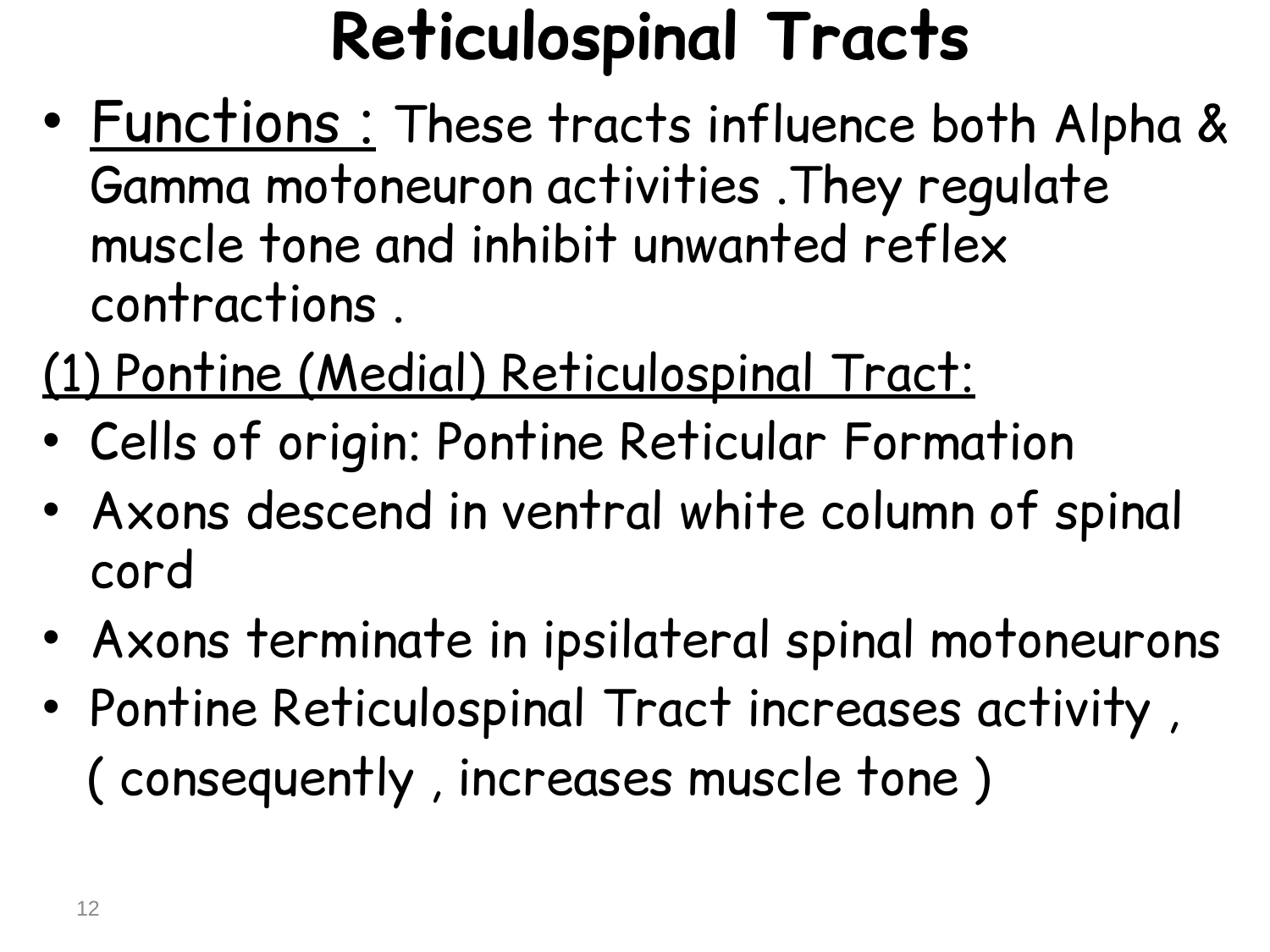

# Reticulospinal Tracts
Functions : These tracts influence both Alpha & Gamma motoneuron activities .They regulate muscle tone and inhibit unwanted reflex contractions .
(1) Pontine (Medial) Reticulospinal Tract:
Cells of origin: Pontine Reticular Formation
Axons descend in ventral white column of spinal cord
Axons terminate in ipsilateral spinal motoneurons
Pontine Reticulospinal Tract increases activity ,
   ( consequently , increases muscle tone )

12